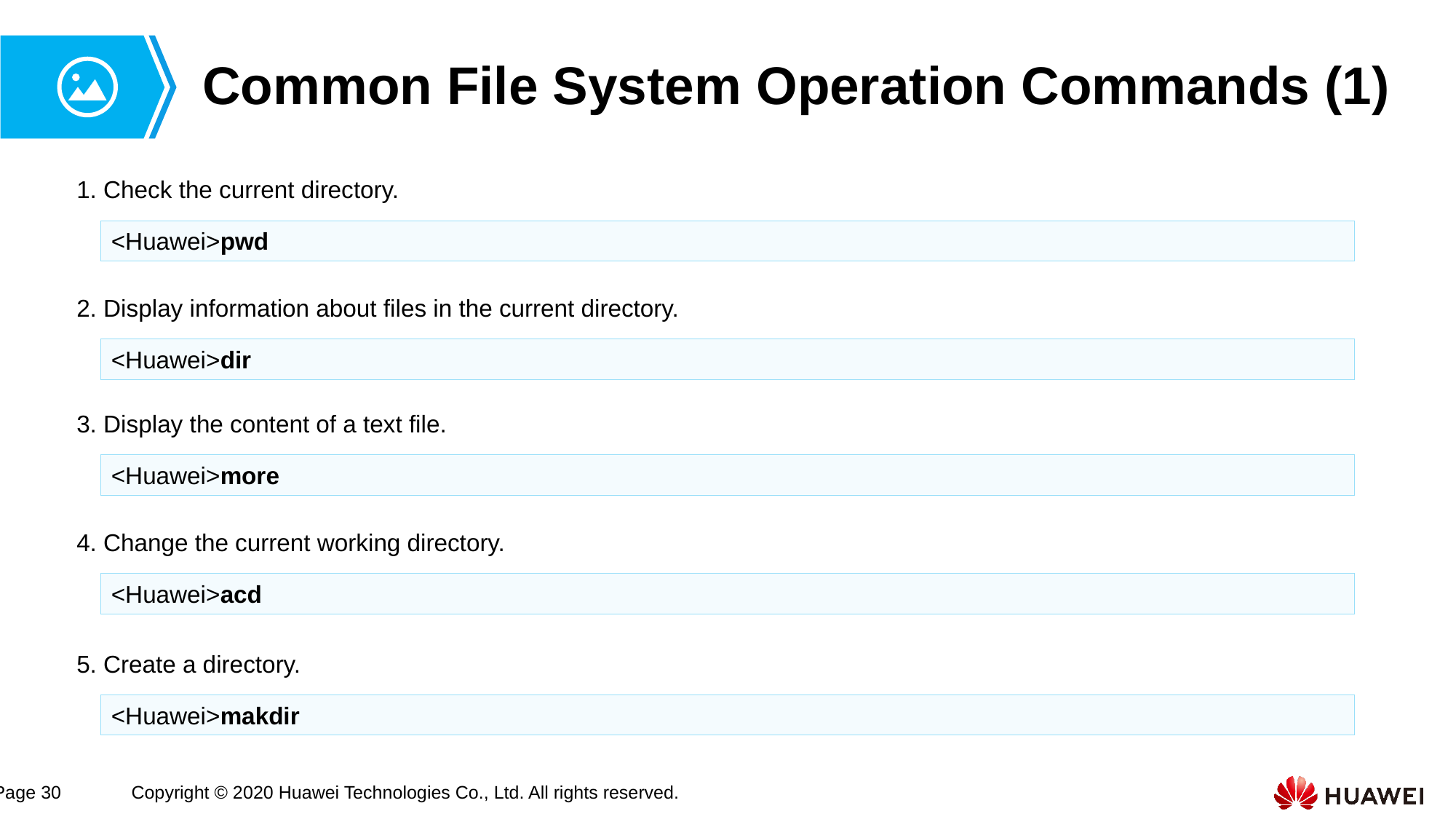

# Common File System Operation Commands (1)
1. Check the current directory.
<Huawei>pwd
2. Display information about files in the current directory.
<Huawei>dir
3. Display the content of a text file.
<Huawei>more
4. Change the current working directory.
<Huawei>acd
5. Create a directory.
<Huawei>makdir